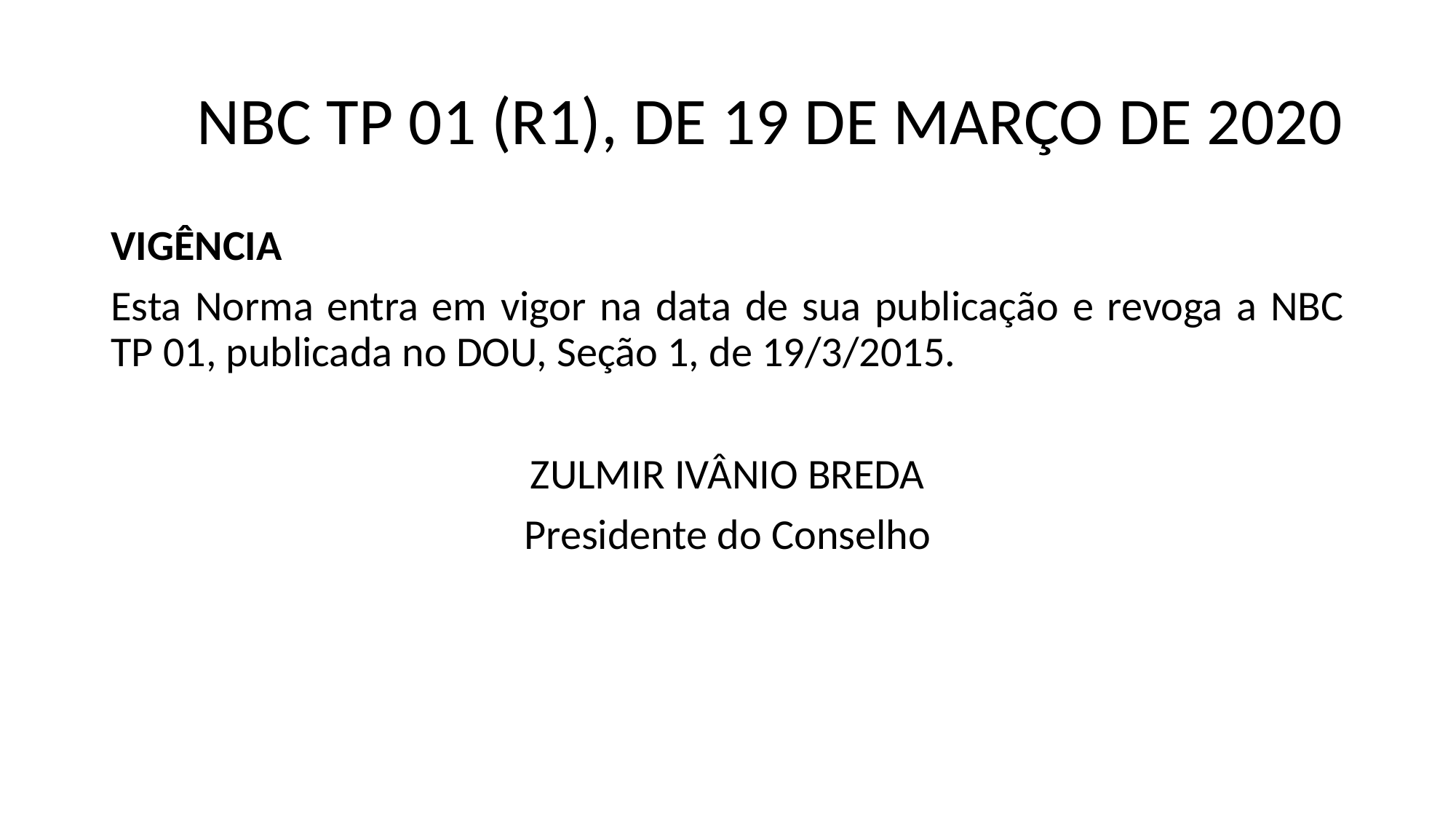

# NBC TP 01 (R1), DE 19 DE MARÇO DE 2020
VIGÊNCIA
Esta Norma entra em vigor na data de sua publicação e revoga a NBC TP 01, publicada no DOU, Seção 1, de 19/3/2015.

ZULMIR IVÂNIO BREDA
Presidente do Conselho